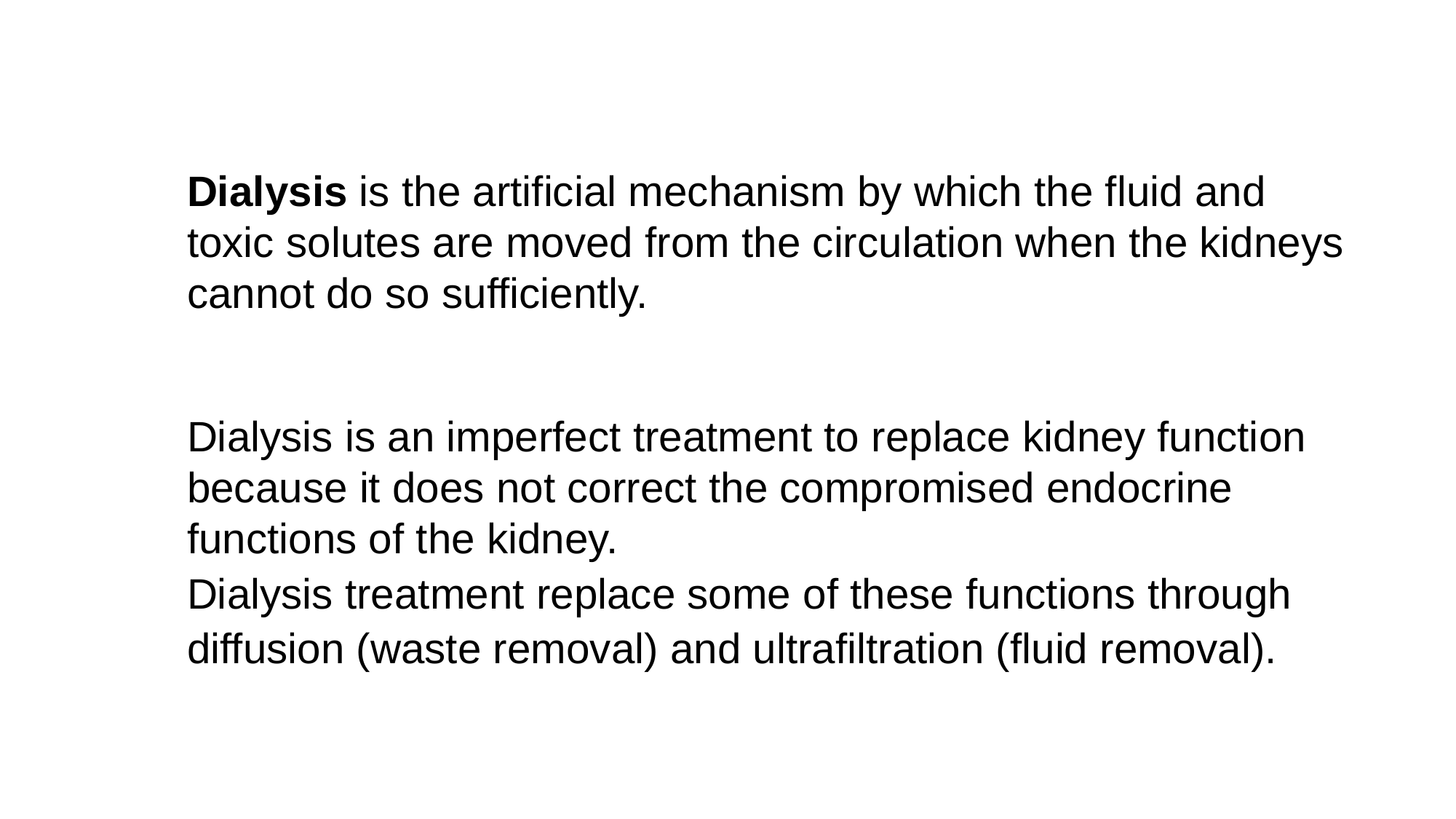

Dialysis is the artificial mechanism by which the fluid and toxic solutes are moved from the circulation when the kidneys cannot do so sufficiently.
Dialysis is an imperfect treatment to replace kidney function because it does not correct the compromised endocrine functions of the kidney.
Dialysis treatment replace some of these functions through diffusion (waste removal) and ultrafiltration (fluid removal).